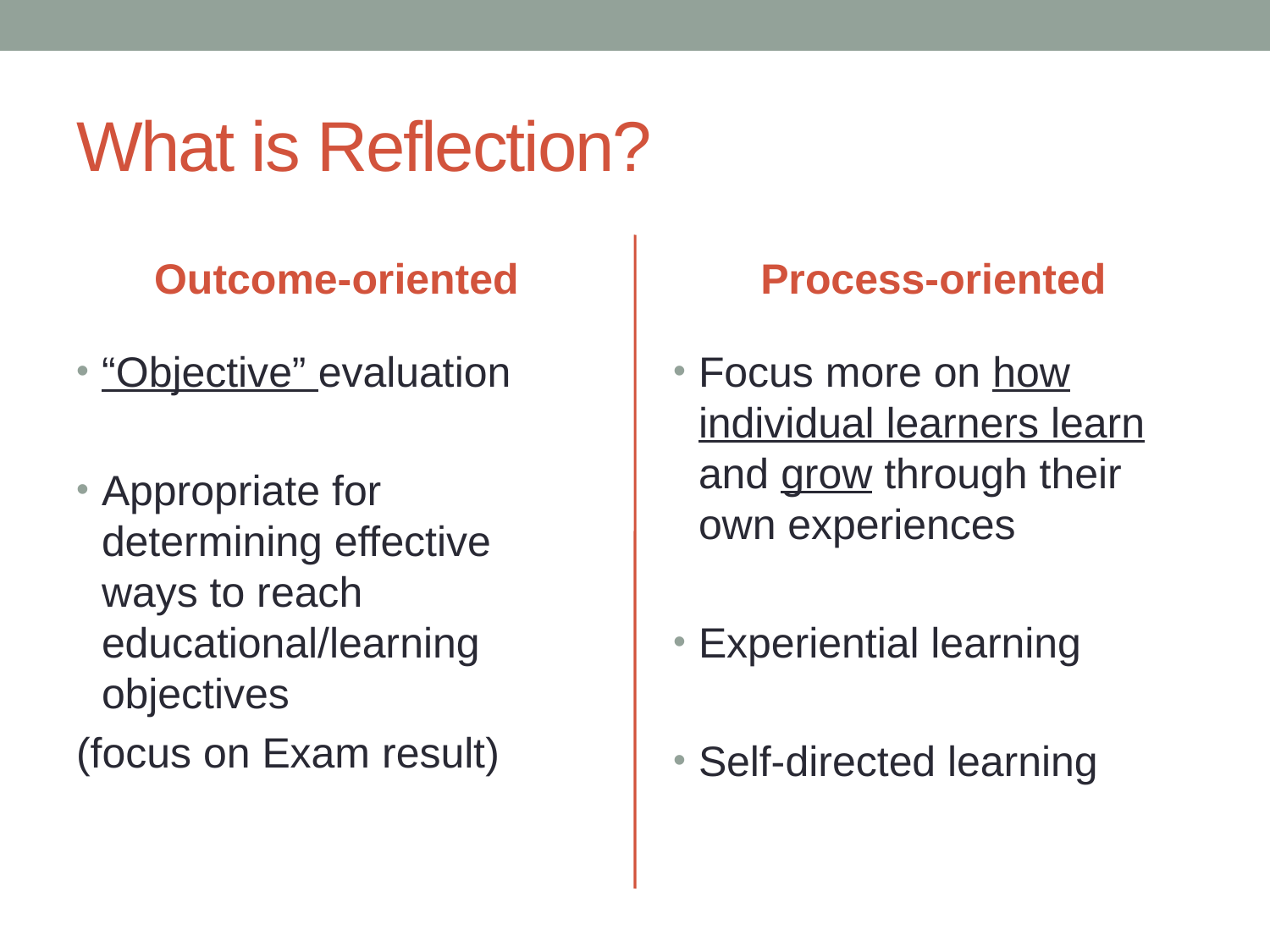

# What is Reflection?
Outcome-oriented
Process-oriented
“Objective” evaluation

Appropriate for determining effective ways to reach educational/learning objectives
(focus on Exam result)
Focus more on how individual learners learn and grow through their own experiences

Experiential learning

Self-directed learning